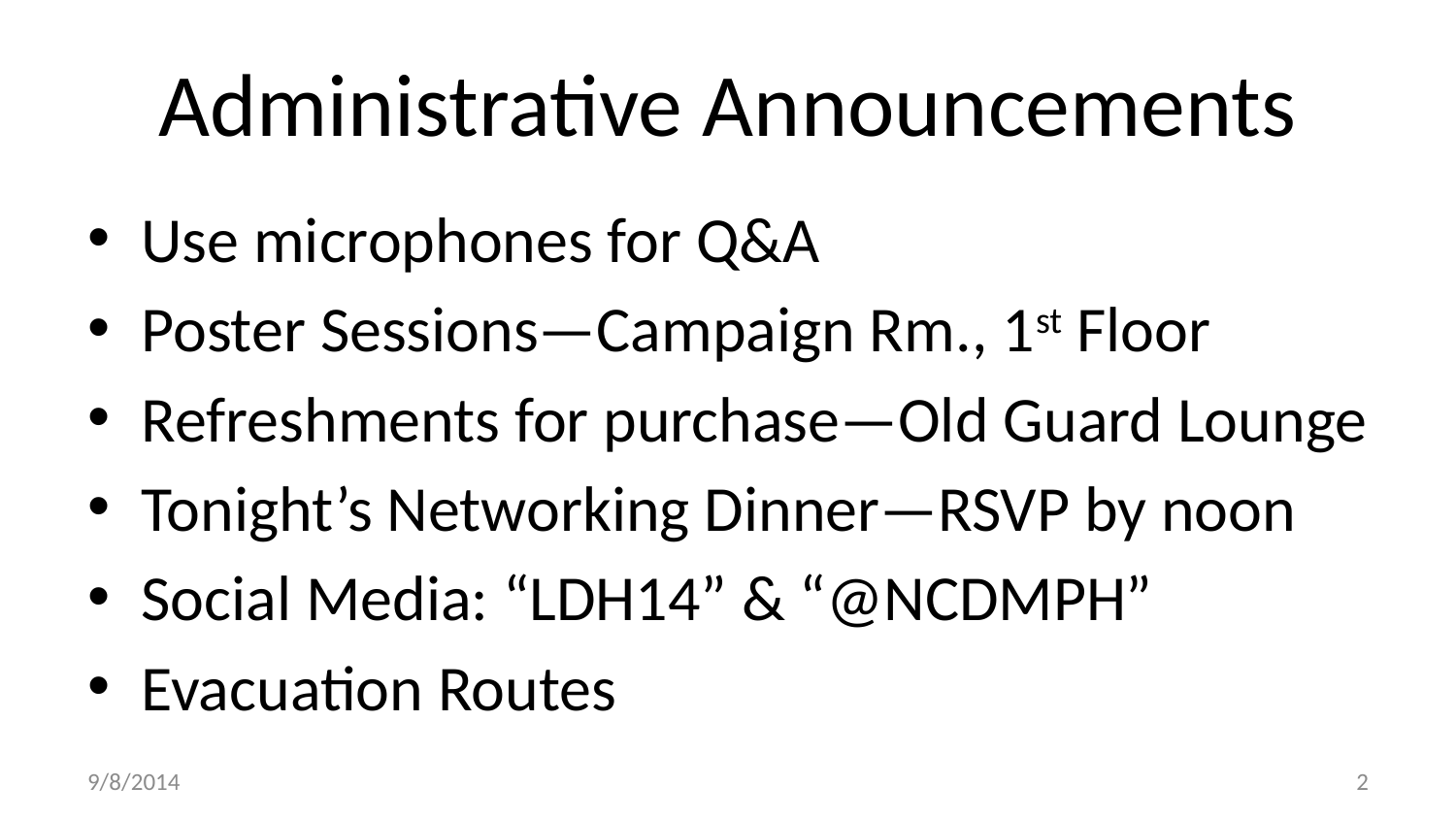

# Administrative Announcements
Use microphones for Q&A
Poster Sessions—Campaign Rm., 1st Floor
Refreshments for purchase—Old Guard Lounge
Tonight’s Networking Dinner—RSVP by noon
Social Media: “LDH14” & “@NCDMPH”
Evacuation Routes
9/8/2014
2